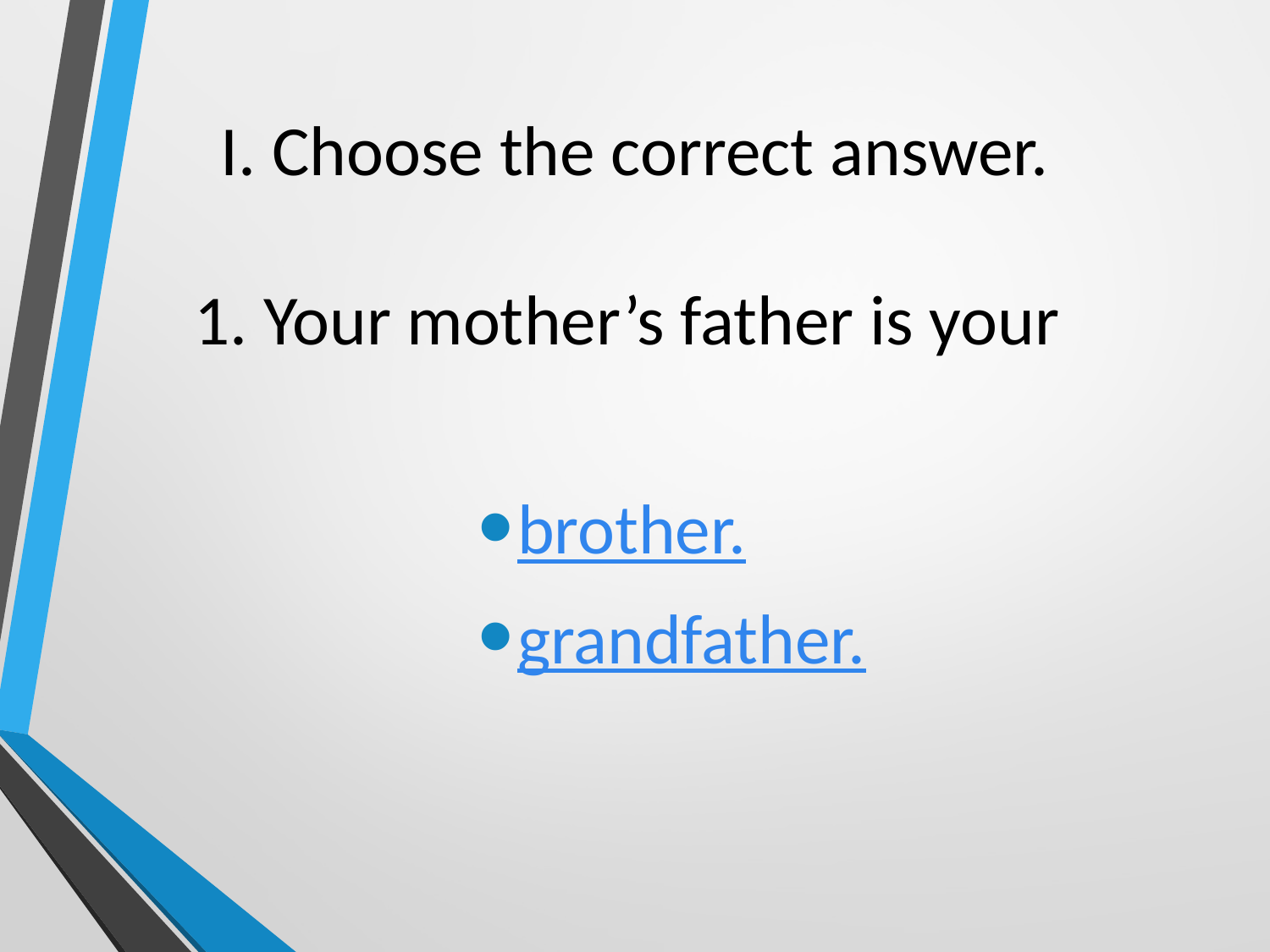

# I. Choose the correct answer. 1. Your mother’s father is your

brother.
grandfather.